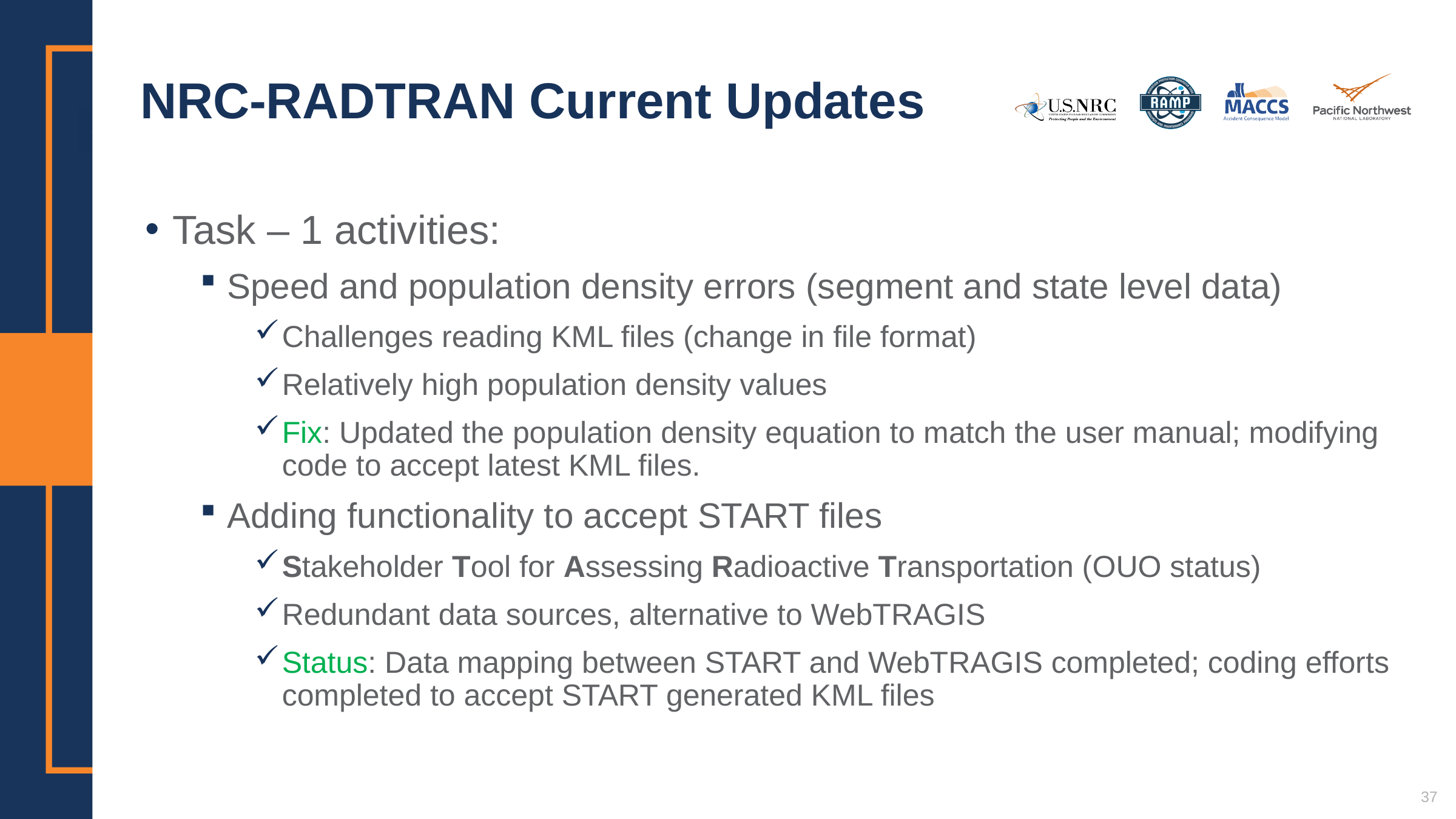

# NRC-RADTRAN Current Updates
Task – 1 activities:
Speed and population density errors (segment and state level data)
Challenges reading KML files (change in file format)
Relatively high population density values
Fix: Updated the population density equation to match the user manual; modifying code to accept latest KML files.
Adding functionality to accept START files
Stakeholder Tool for Assessing Radioactive Transportation (OUO status)
Redundant data sources, alternative to WebTRAGIS
Status: Data mapping between START and WebTRAGIS completed; coding efforts completed to accept START generated KML files

37